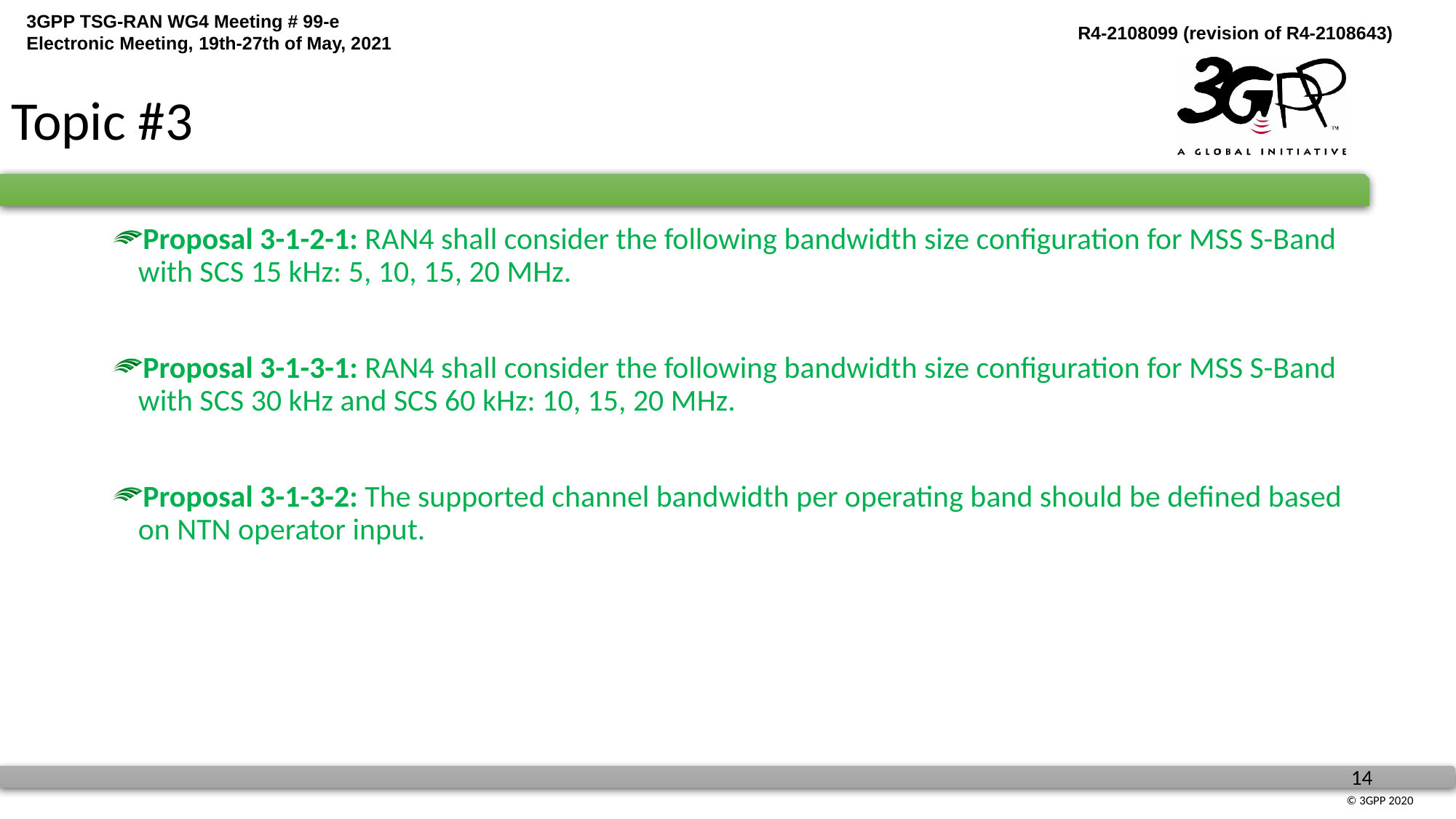

# Topic #3
Proposal 3-1-2-1: RAN4 shall consider the following bandwidth size configuration for MSS S-Band with SCS 15 kHz: 5, 10, 15, 20 MHz.

Proposal 3-1-3-1: RAN4 shall consider the following bandwidth size configuration for MSS S-Band with SCS 30 kHz and SCS 60 kHz: 10, 15, 20 MHz.

Proposal 3-1-3-2: The supported channel bandwidth per operating band should be defined based on NTN operator input.